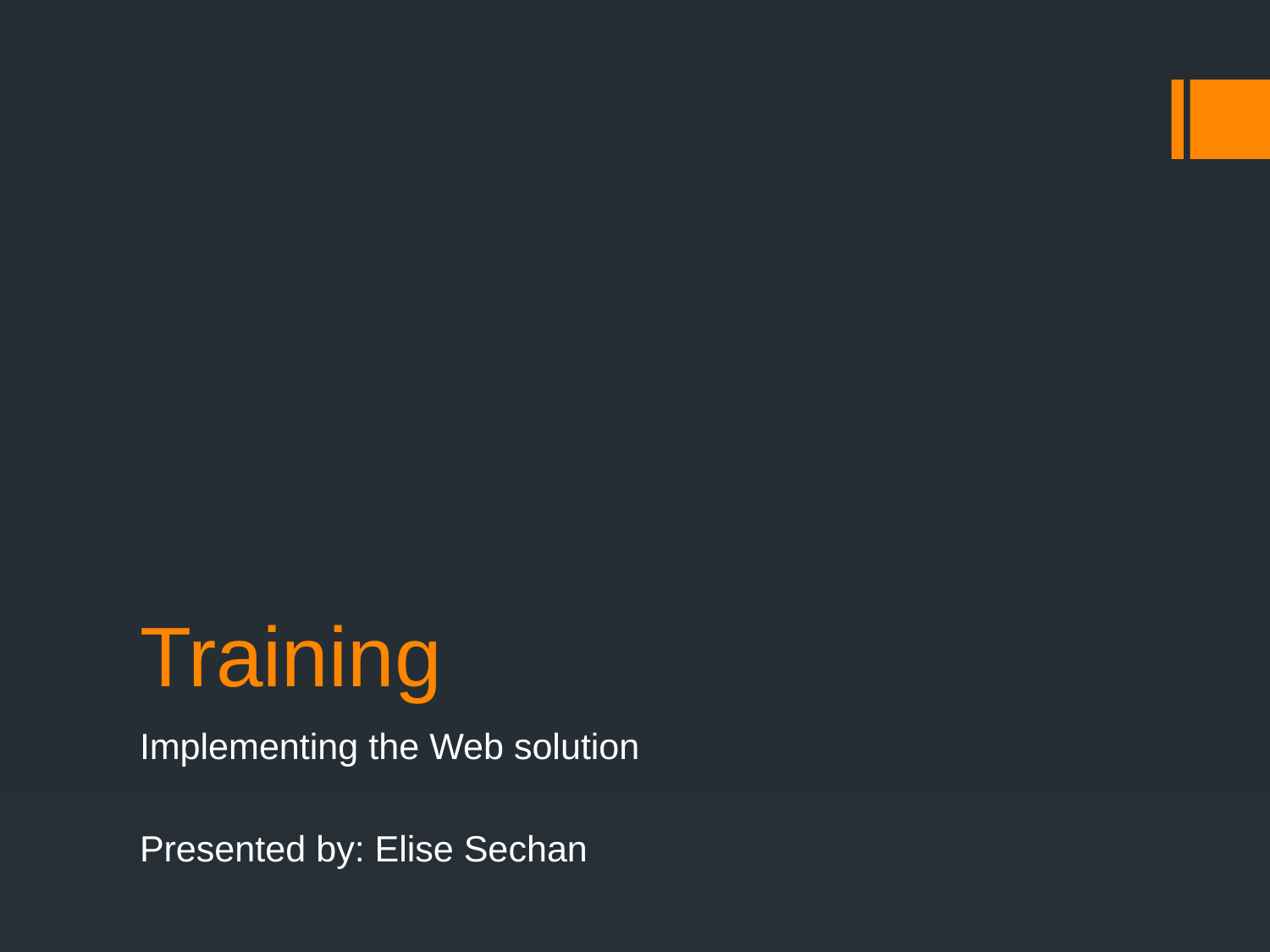

# Training
Implementing the Web solution

Presented by: Elise Sechan